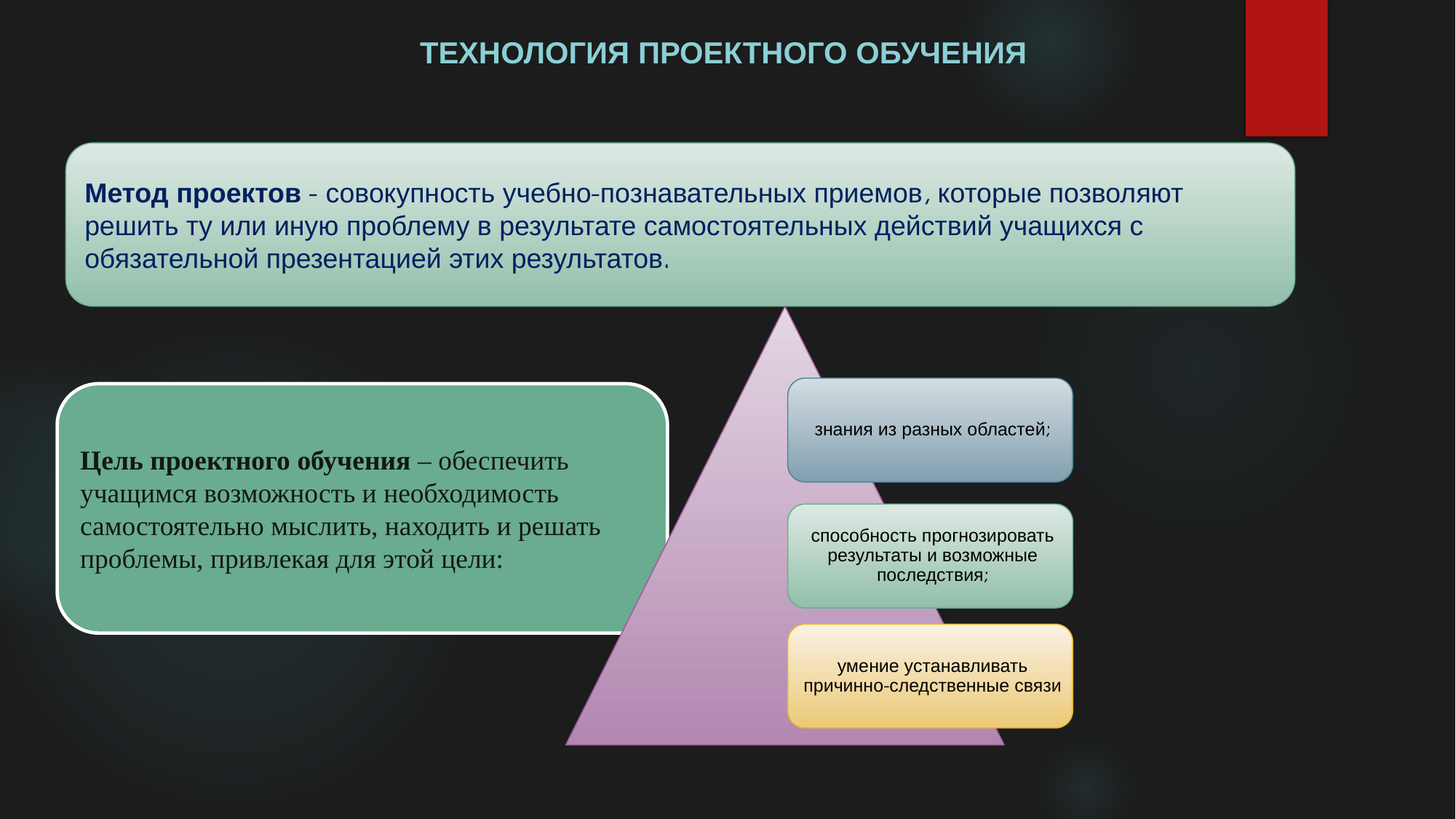

# ТЕХНОЛОГИЯ ПРОЕКТНОГО ОБУЧЕНИЯ
Метод проектов - совокупность учебно-познавательных приемов, которые позволяют решить ту или иную проблему в результате самостоятельных действий учащихся с обязательной презентацией этих результатов.
Цель проектного обучения – обеспечить учащимся возможность и необходимость самостоятельно мыслить, находить и решать проблемы, привлекая для этой цели:
знания из разных областей;
способность прогнозировать результаты и возможные последствия;
умение устанавливать причинно-следственные связи